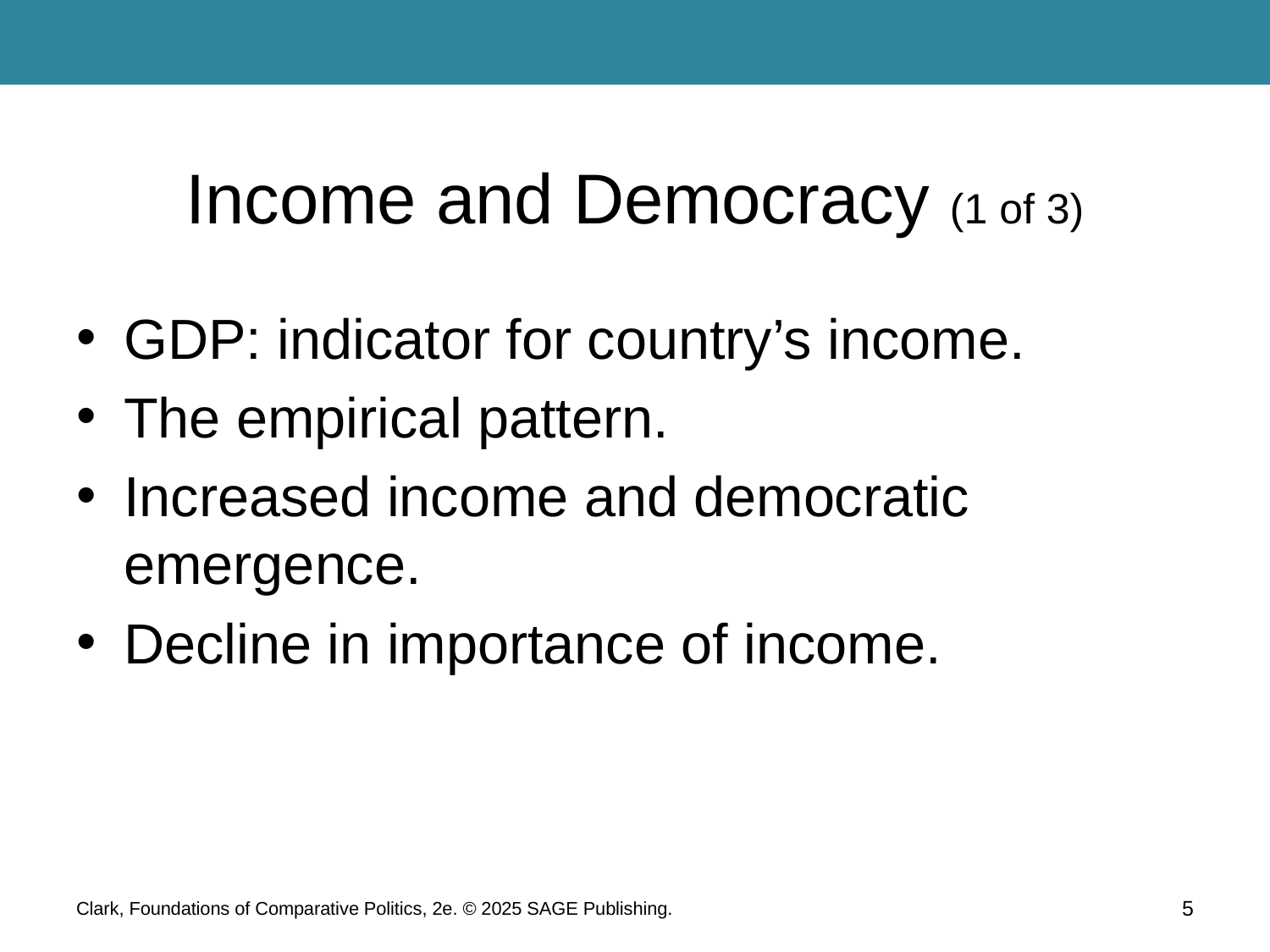

# Income and Democracy (1 of 3)
GDP: indicator for country’s income.
The empirical pattern.
Increased income and democratic emergence.
Decline in importance of income.
Clark, Foundations of Comparative Politics, 2e. © 2025 SAGE Publishing.
5